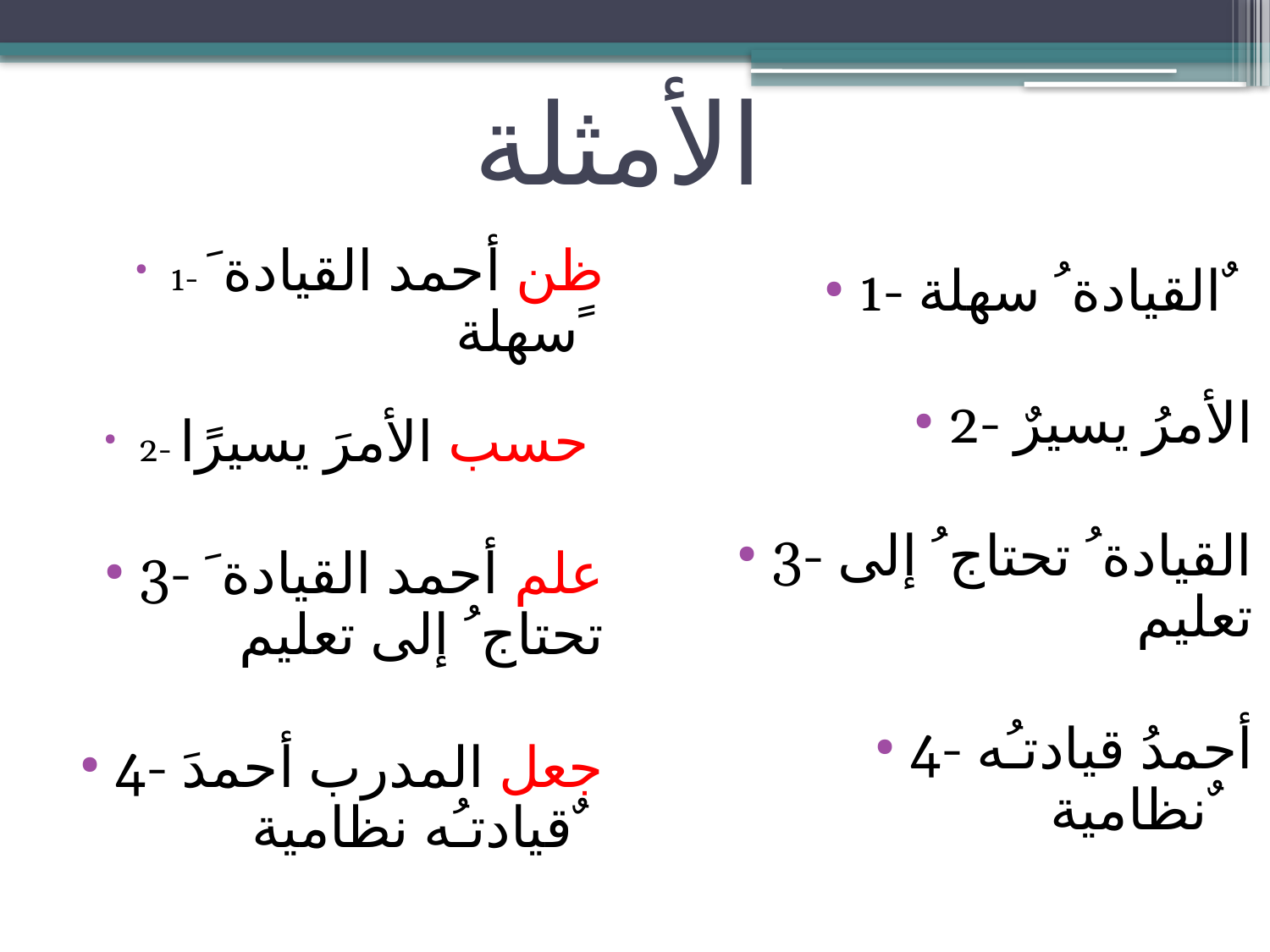

# الأمثلة

1- ظن أحمد القيادة َ سهلة ً

2- حسب الأمرَ يسيرًا

3- علم أحمد القيادة َ تحتاج ُ إلى تعليم

4- جعل المدرب أحمدَ قيادتـُه نظامية ٌ
1- القيادة ُ سهلة ٌ

2- الأمرُ يسيرٌ

3- القيادة ُ تحتاج ُ إلى تعليم

4- أحمدُ قيادتـُه نظامية ٌ